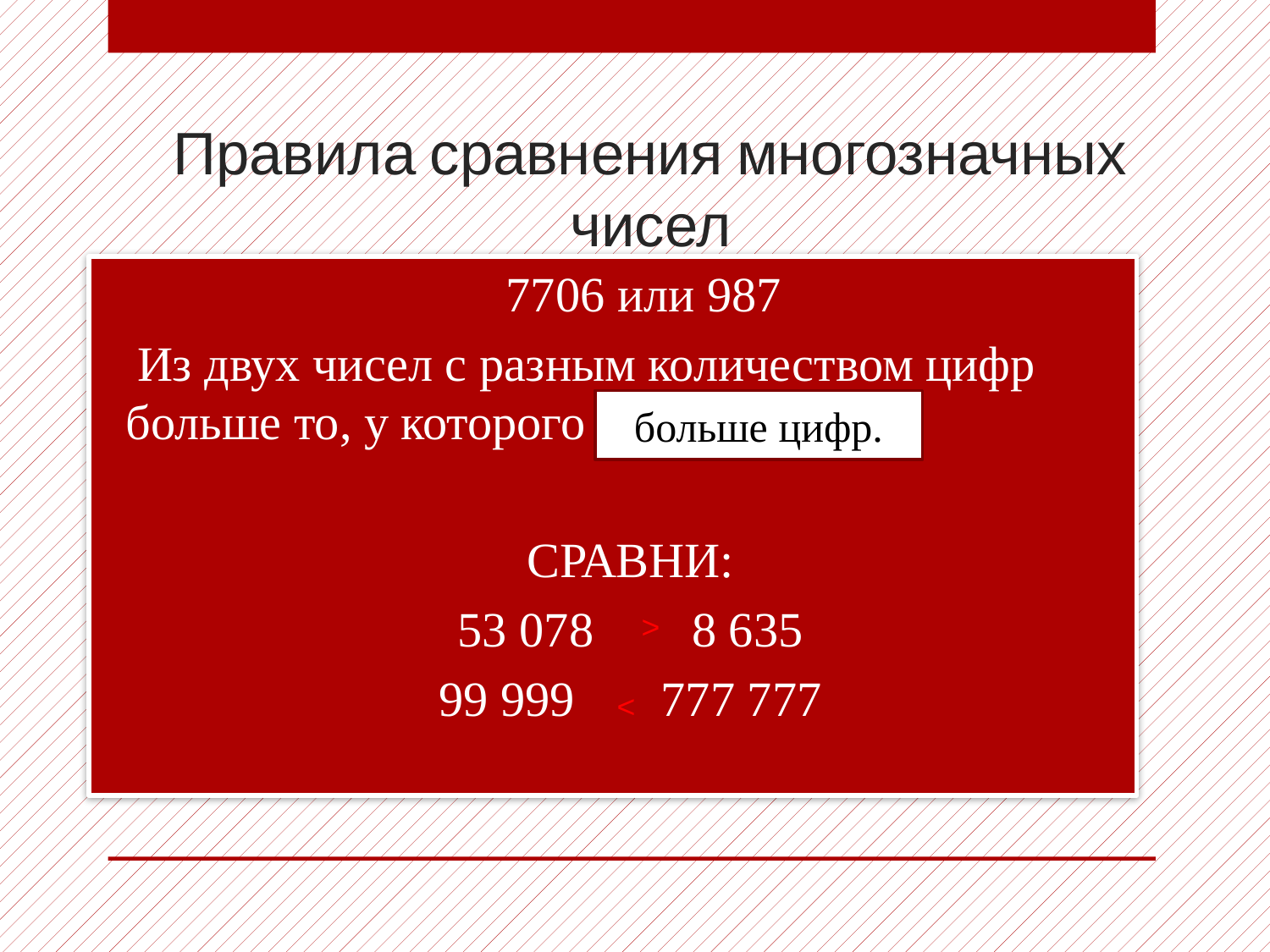

# Правила сравнения многозначных чисел
7706 или 987
Из двух чисел с разным количеством цифр больше то, у которого …

СРАВНИ:
53 078        8 635
99 999       777 777

больше цифр.
>
<